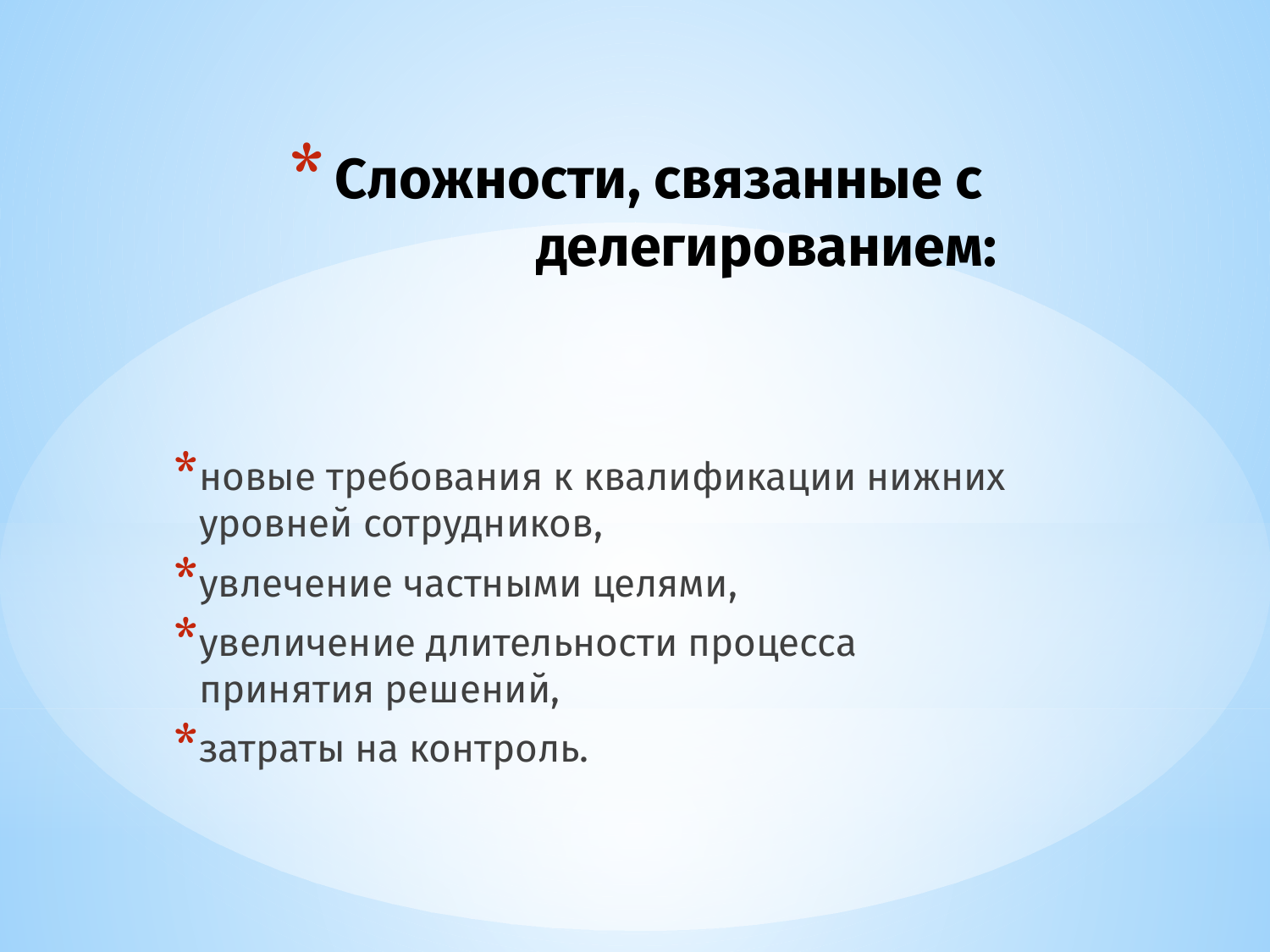

# Сложности, связанные с  делегированием:

новые требования к квалификации нижних уровней сотрудников,
увлечение частными целями,
увеличение длительности процесса принятия решений,
затраты на контроль.